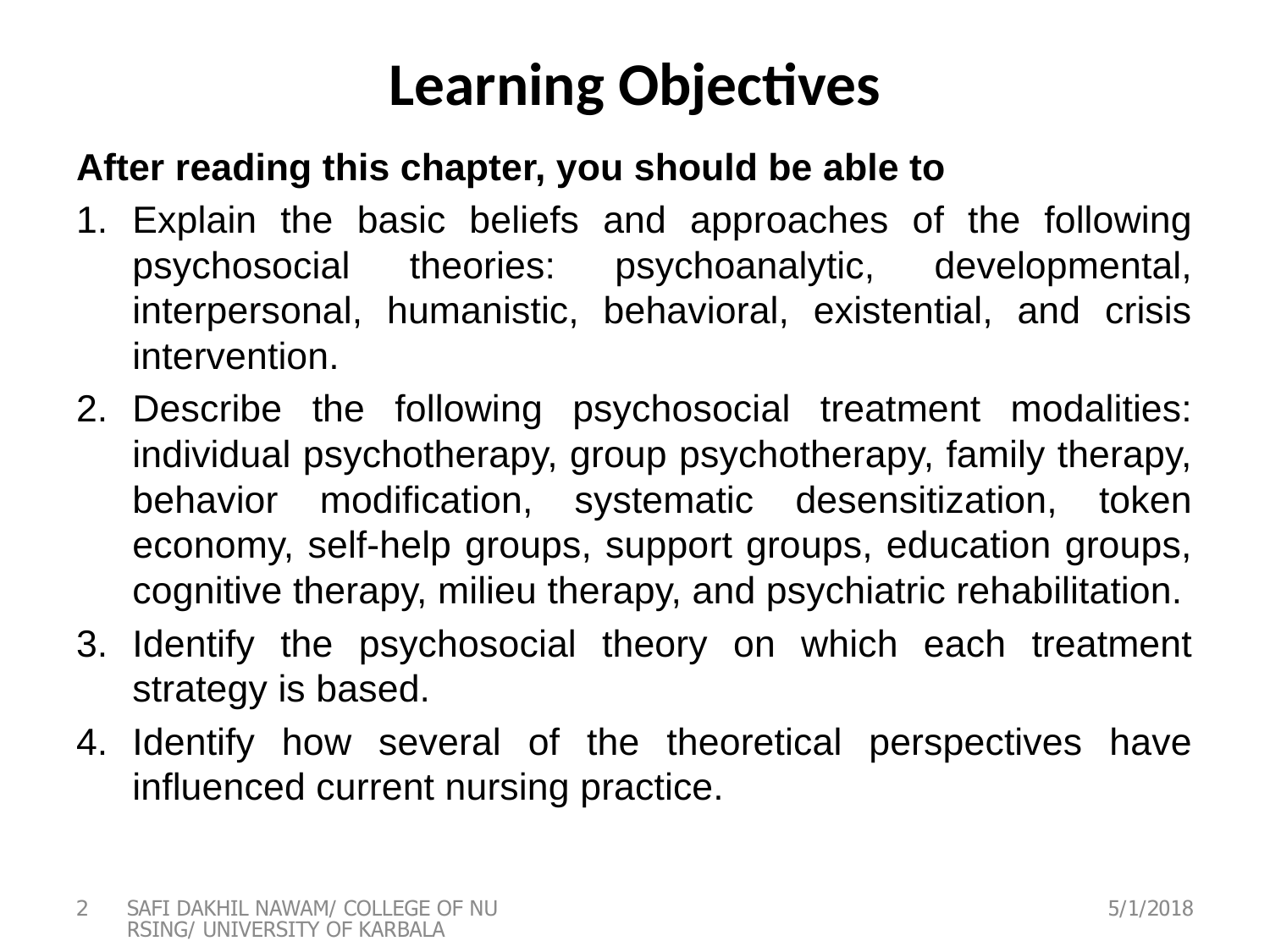

# Learning Objectives
After reading this chapter, you should be able to
Explain the basic beliefs and approaches of the following psychosocial theories: psychoanalytic, developmental, interpersonal, humanistic, behavioral, existential, and crisis intervention.
Describe the following psychosocial treatment modalities: individual psychotherapy, group psychotherapy, family therapy, behavior modification, systematic desensitization, token economy, self-help groups, support groups, education groups, cognitive therapy, milieu therapy, and psychiatric rehabilitation.
Identify the psychosocial theory on which each treatment strategy is based.
Identify how several of the theoretical perspectives have influenced current nursing practice.
2
SAFI DAKHIL NAWAM/ COLLEGE OF NURSING/ UNIVERSITY OF KARBALA
5/1/2018